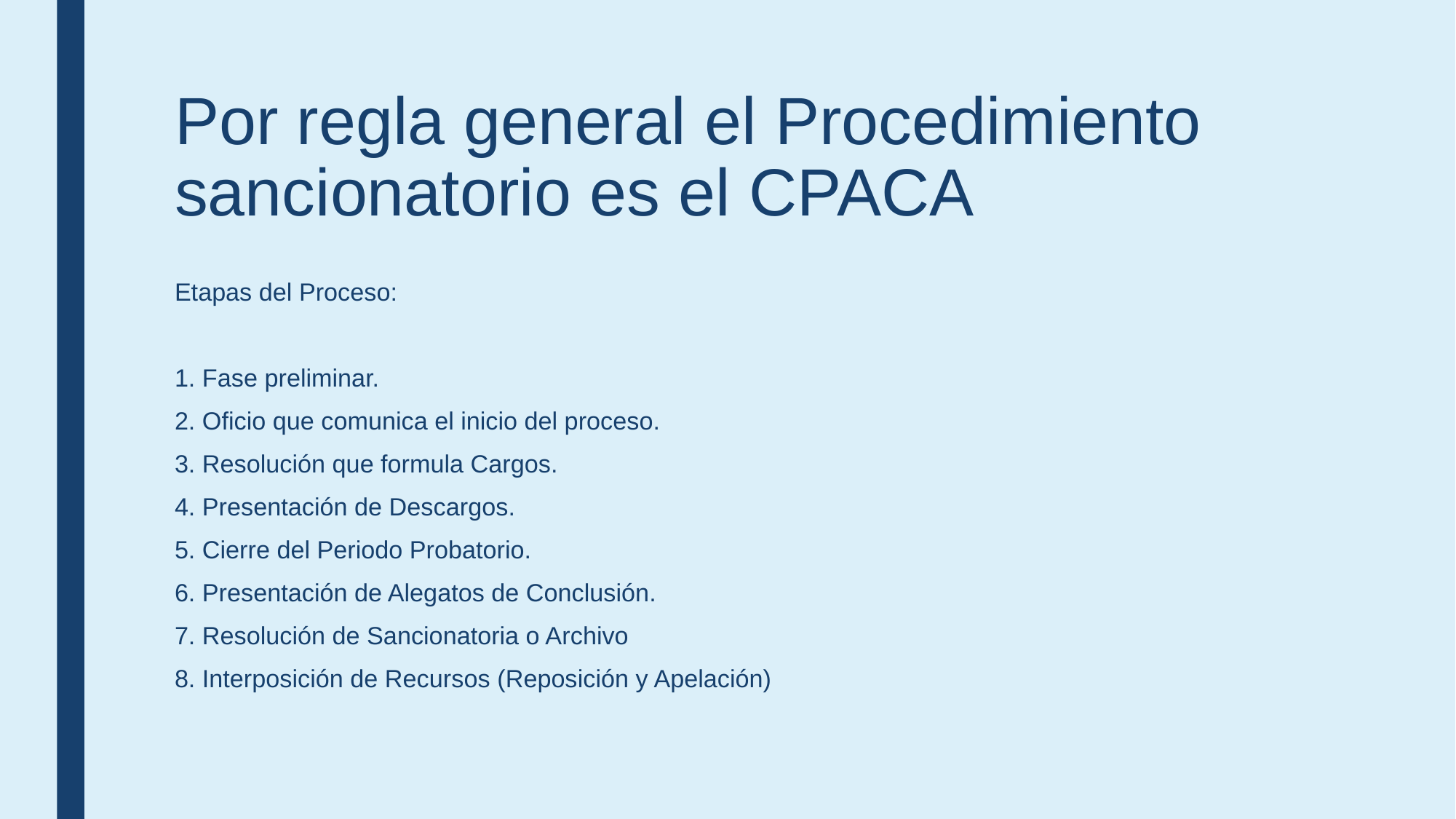

# Por regla general el Procedimiento sancionatorio es el CPACA
Etapas del Proceso:

1. Fase preliminar.
2. Oficio que comunica el inicio del proceso.
3. Resolución que formula Cargos.
4. Presentación de Descargos.
5. Cierre del Periodo Probatorio.
6. Presentación de Alegatos de Conclusión.
7. Resolución de Sancionatoria o Archivo
8. Interposición de Recursos (Reposición y Apelación)